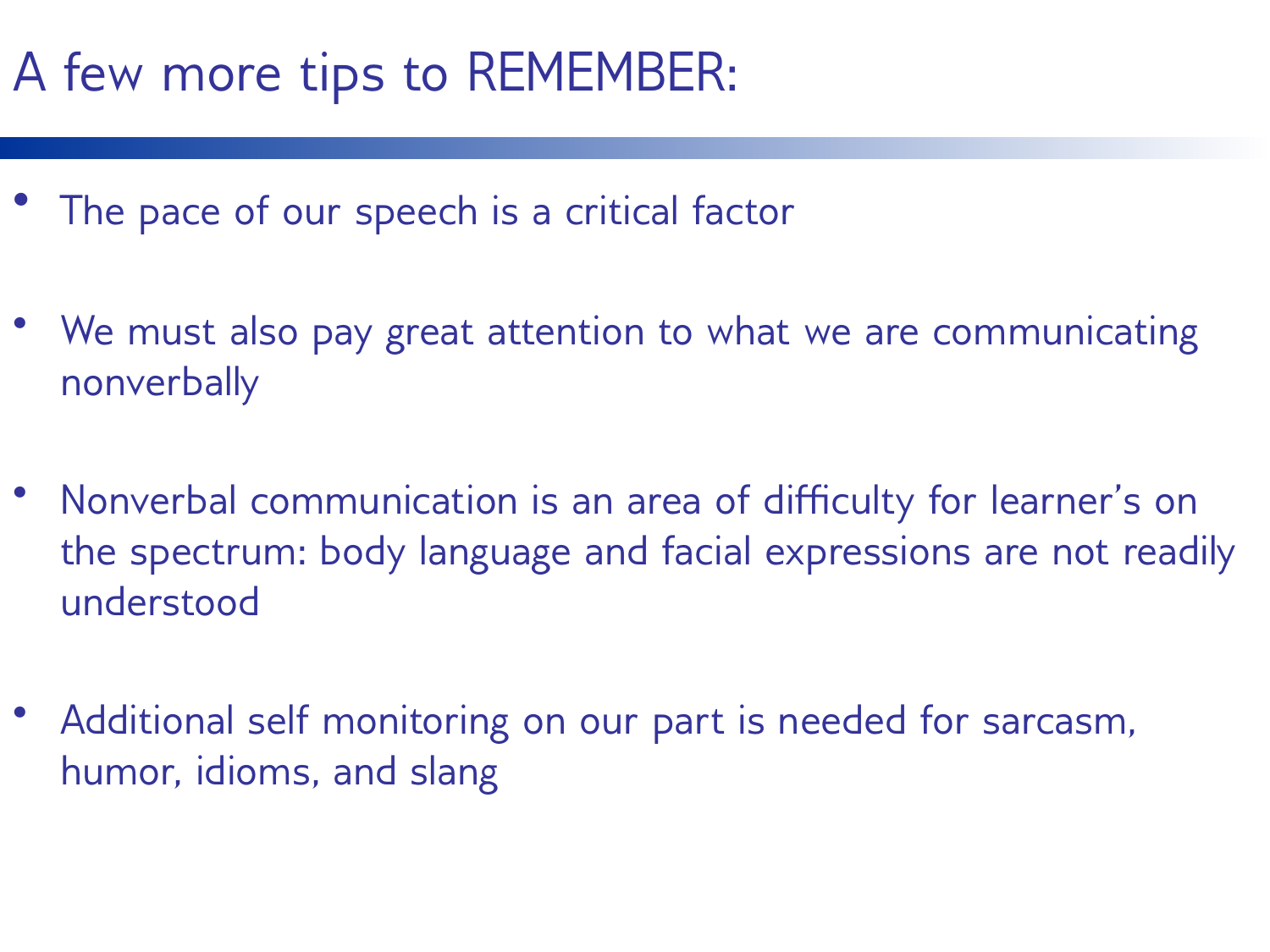

# A few more tips to REMEMBER:
  The pace of our speech is a critical factor

We must also pay great attention to what we are communicating nonverbally

Nonverbal communication is an area of difficulty for learner’s on the spectrum: body language and facial expressions are not readily understood

Additional self monitoring on our part is needed for sarcasm, humor, idioms, and slang